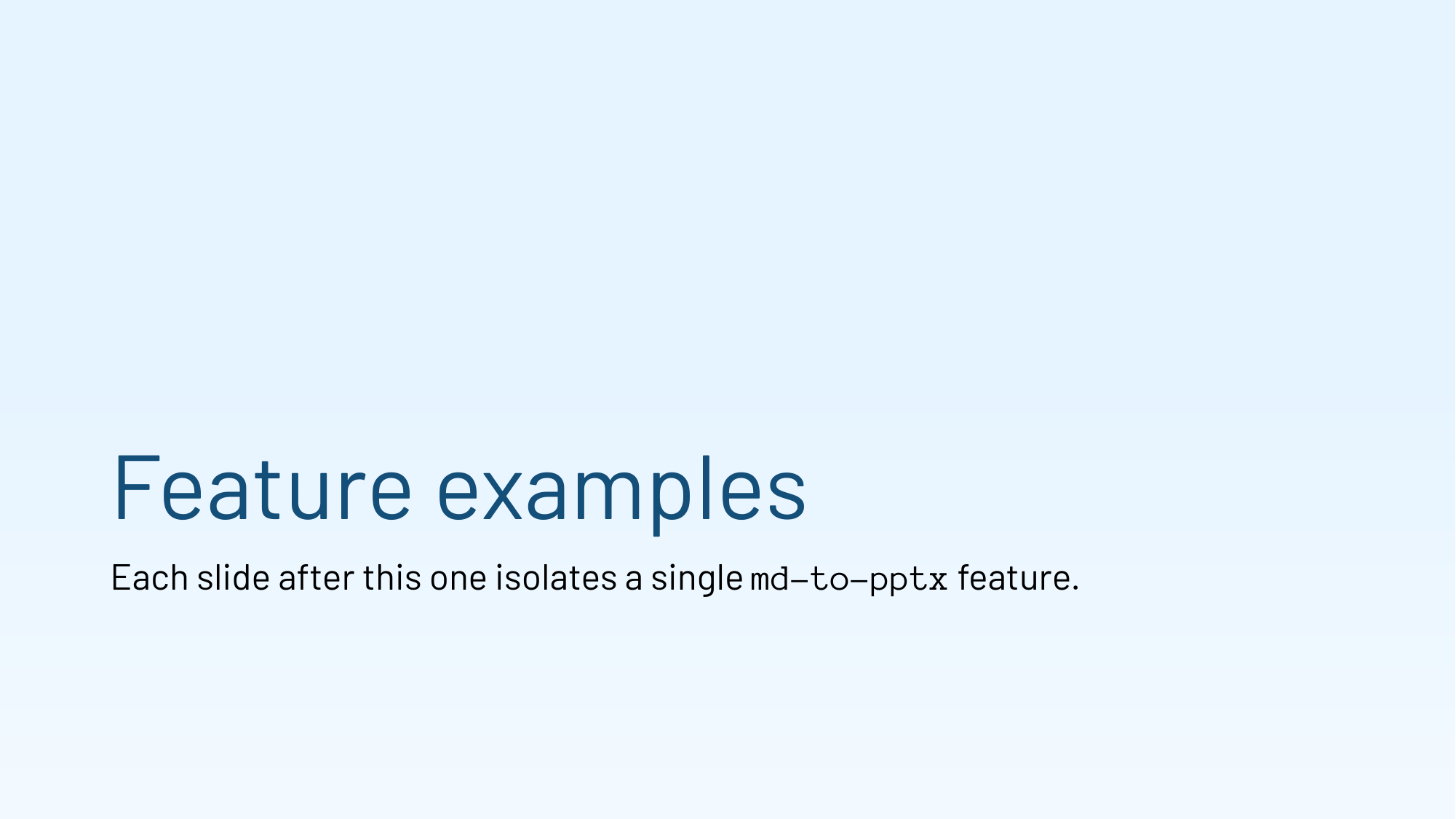

# Feature examples
Each slide after this one isolates a single md-to-pptx feature.